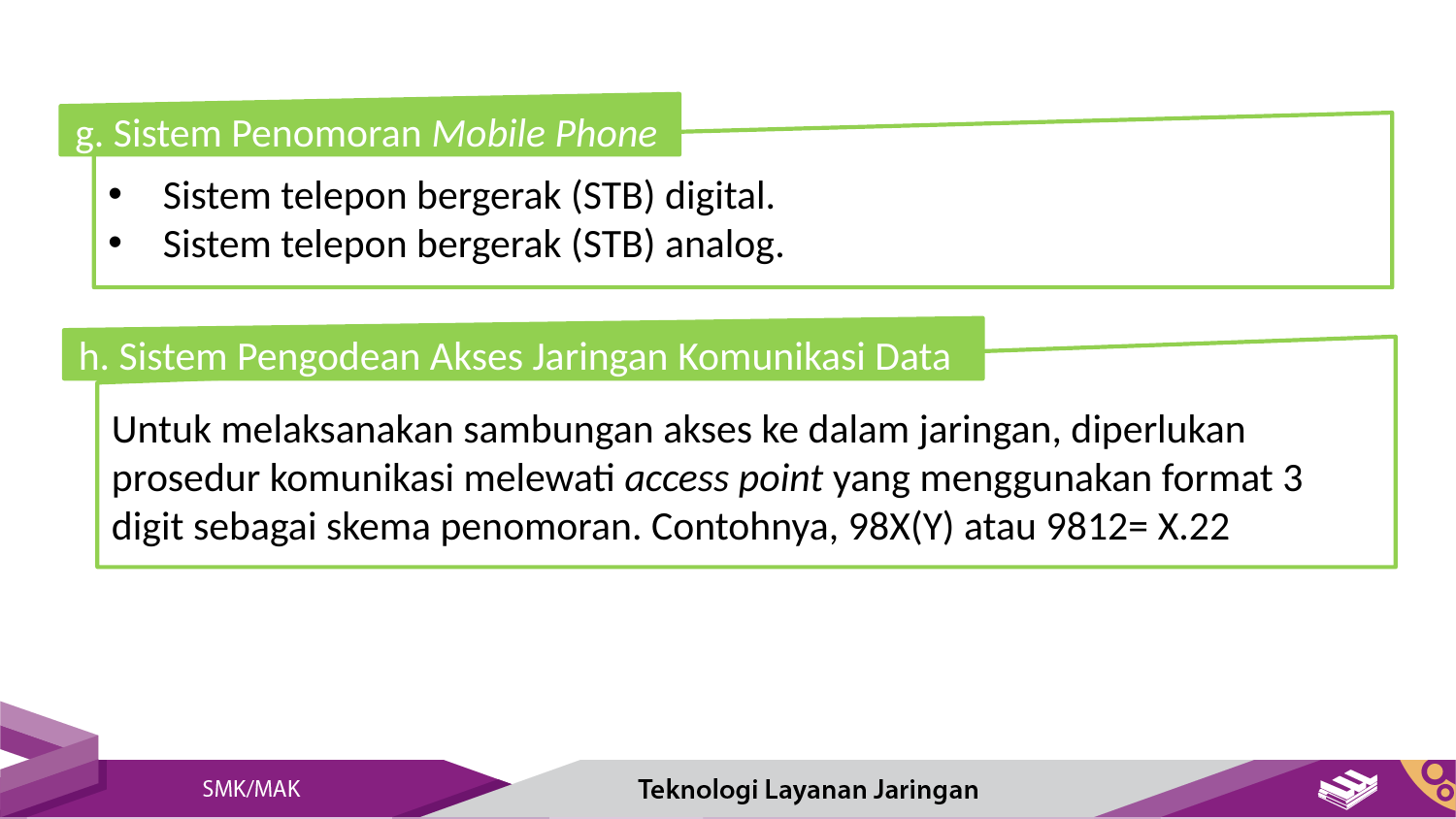

g. Sistem Penomoran Mobile Phone
Sistem telepon bergerak (STB) digital.
Sistem telepon bergerak (STB) analog.
h. Sistem Pengodean Akses Jaringan Komunikasi Data
Untuk melaksanakan sambungan akses ke dalam jaringan, diperlukan prosedur komunikasi melewati access point yang menggunakan format 3 digit sebagai skema penomoran. Contohnya, 98X(Y) atau 9812= X.22